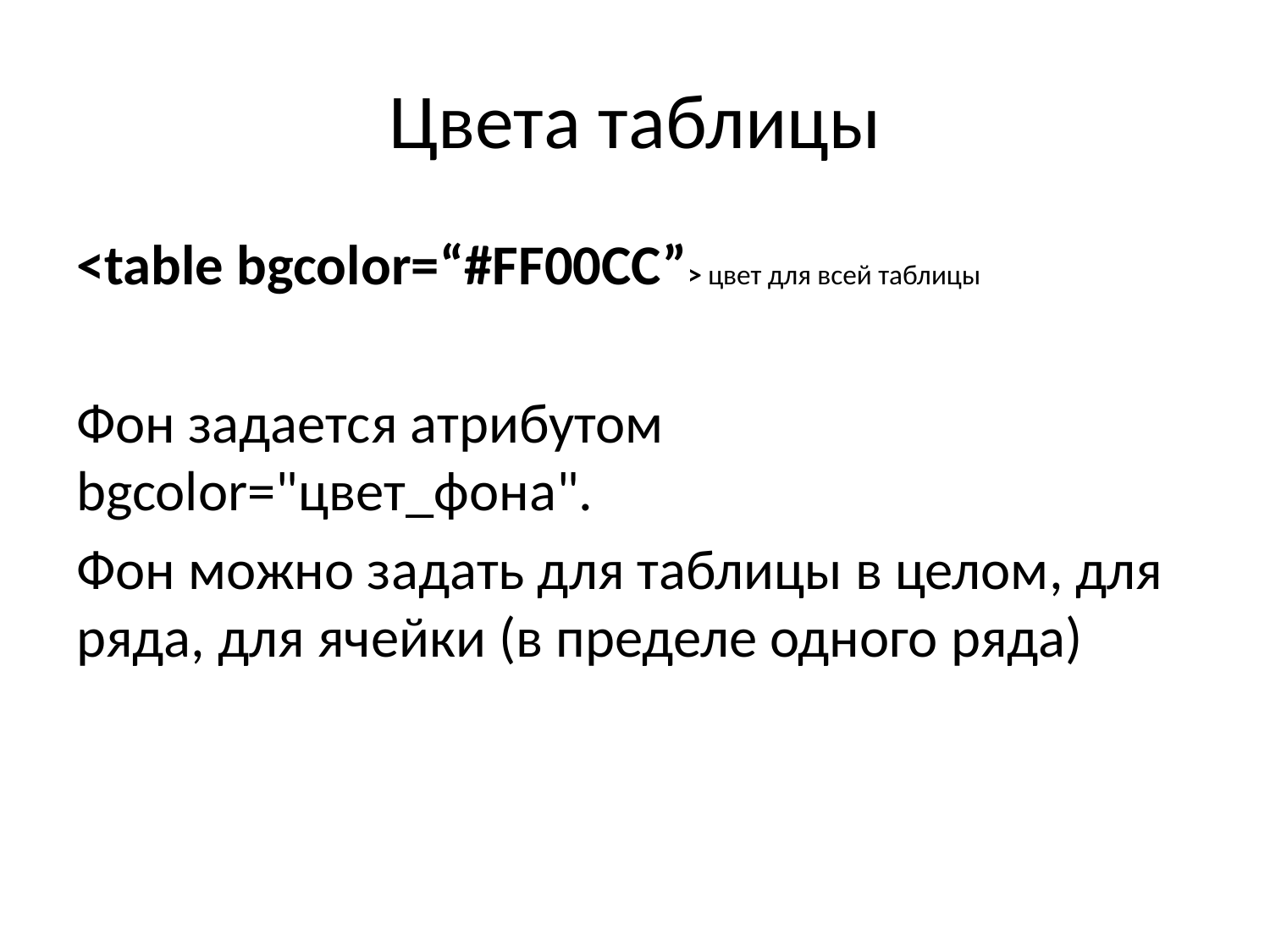

# Цвета таблицы
<table bgcolor=“#FF00CC”> цвет для всей таблицы

Фон задается атрибутом bgcolor="цвет_фона".
Фон можно задать для таблицы в целом, для ряда, для ячейки (в пределе одного ряда)